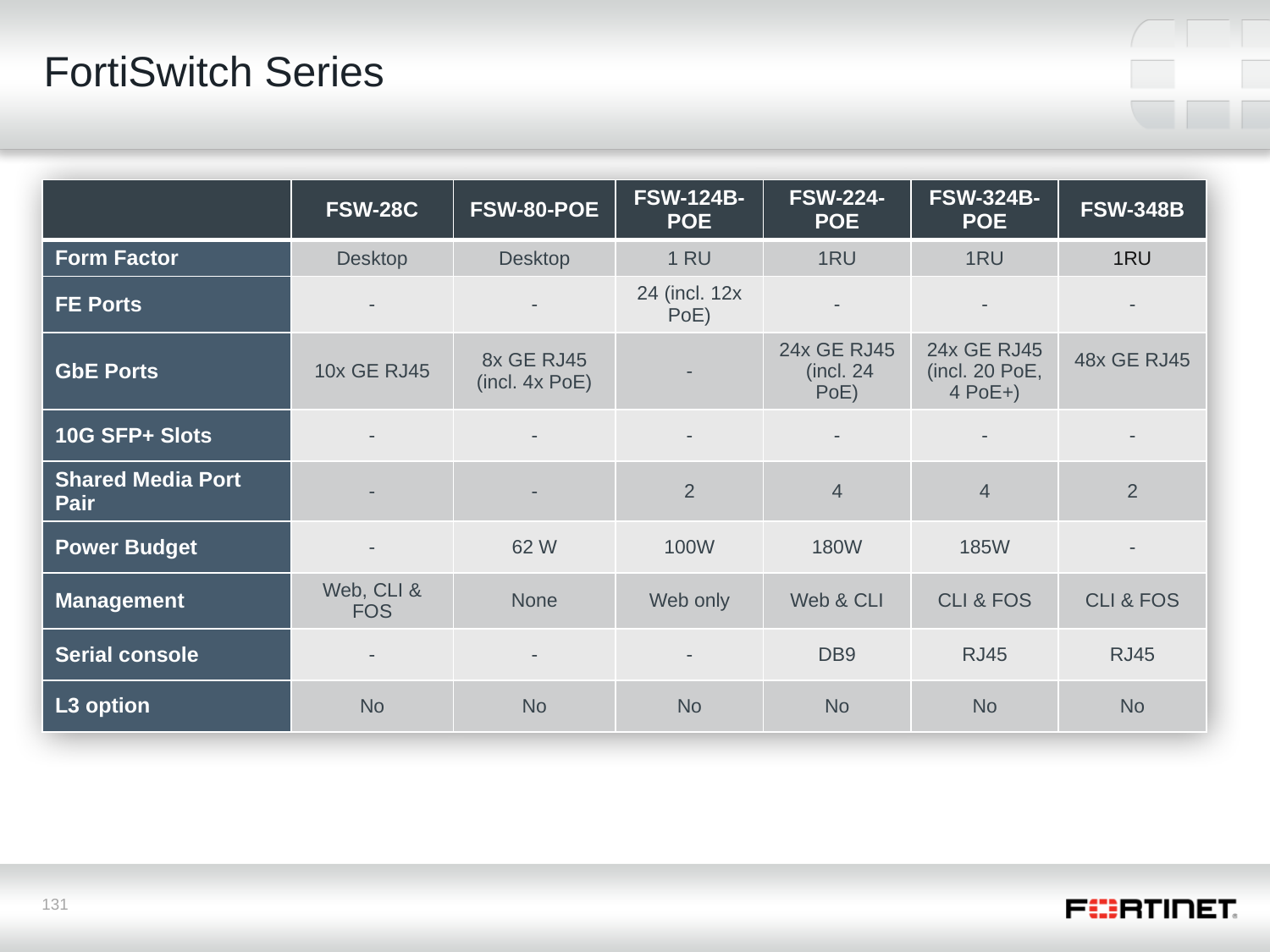

# FortiSwitch Series
|  | FSW-28C | FSW-80-POE | FSW-124B-POE | FSW-224-POE | FSW-324B-POE | FSW-348B |
| --- | --- | --- | --- | --- | --- | --- |
| Form Factor | Desktop | Desktop | 1 RU | 1RU | 1RU | 1RU |
| FE Ports | - | - | 24 (incl. 12x PoE) | - | - | - |
| GbE Ports | 10x GE RJ45 | 8x GE RJ45 (incl. 4x PoE) | - | 24x GE RJ45 (incl. 24 PoE) | 24x GE RJ45 (incl. 20 PoE, 4 PoE+) | 48x GE RJ45 |
| 10G SFP+ Slots | - | - | - | - | - | - |
| Shared Media Port Pair | - | - | 2 | 4 | 4 | 2 |
| Power Budget | - | 62 W | 100W | 180W | 185W | - |
| Management | Web, CLI & FOS | None | Web only | Web & CLI | CLI & FOS | CLI & FOS |
| Serial console | - | - | - | DB9 | RJ45 | RJ45 |
| L3 option | No | No | No | No | No | No |